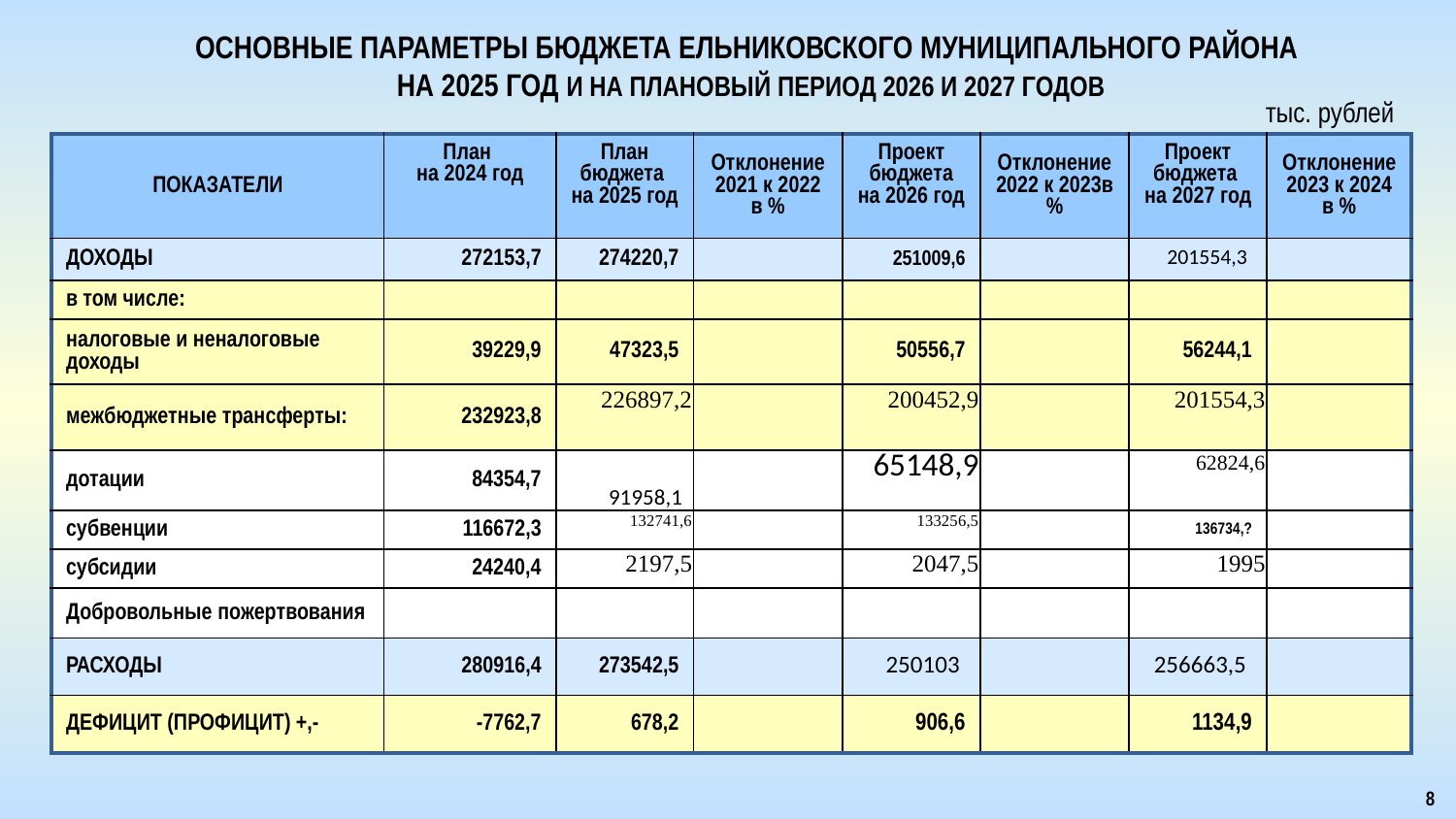

ОСНОВНЫЕ ПАРАМЕТРЫ БЮДЖЕТА ЕЛЬНИКОВСКОГО МУНИЦИПАЛЬНОГО РАЙОНА
на 2025 год и на плановый период 2026 и 2027 годов
тыс. рублей
| ПОКАЗАТЕЛИ | План на 2024 год | План бюджета на 2025 год | Отклонение 2021 к 2022 в % | Проект бюджета на 2026 год | Отклонение 2022 к 2023в % | Проект бюджета на 2027 год | Отклонение 2023 к 2024 в % |
| --- | --- | --- | --- | --- | --- | --- | --- |
| ДОХОДЫ | 272153,7 | 274220,7 |  | 251009,6 |  | 201554,3 |  |
| в том числе: |  |  |  |  |  |  |  |
| налоговые и неналоговые доходы | 39229,9 | 47323,5 |  | 50556,7 |  | 56244,1 |  |
| межбюджетные трансферты: | 232923,8 | 226897,2 |  | 200452,9 |  | 201554,3 |  |
| дотации | 84354,7 | 91958,1 |  | 65148,9 |  | 62824,6 |  |
| субвенции | 116672,3 | 132741,6 |  | 133256,5 |  | 136734,? |  |
| субсидии | 24240,4 | 2197,5 |  | 2047,5 |  | 1995 |  |
| Добровольные пожертвования |  |  |  |  |  |  |  |
| РАСХОДЫ | 280916,4 | 273542,5 |  | 250103 |  | 256663,5 |  |
| ДЕФИЦИТ (ПРОФИЦИТ) +,- | -7762,7 | 678,2 |  | 906,6 |  | 1134,9 |  |
8